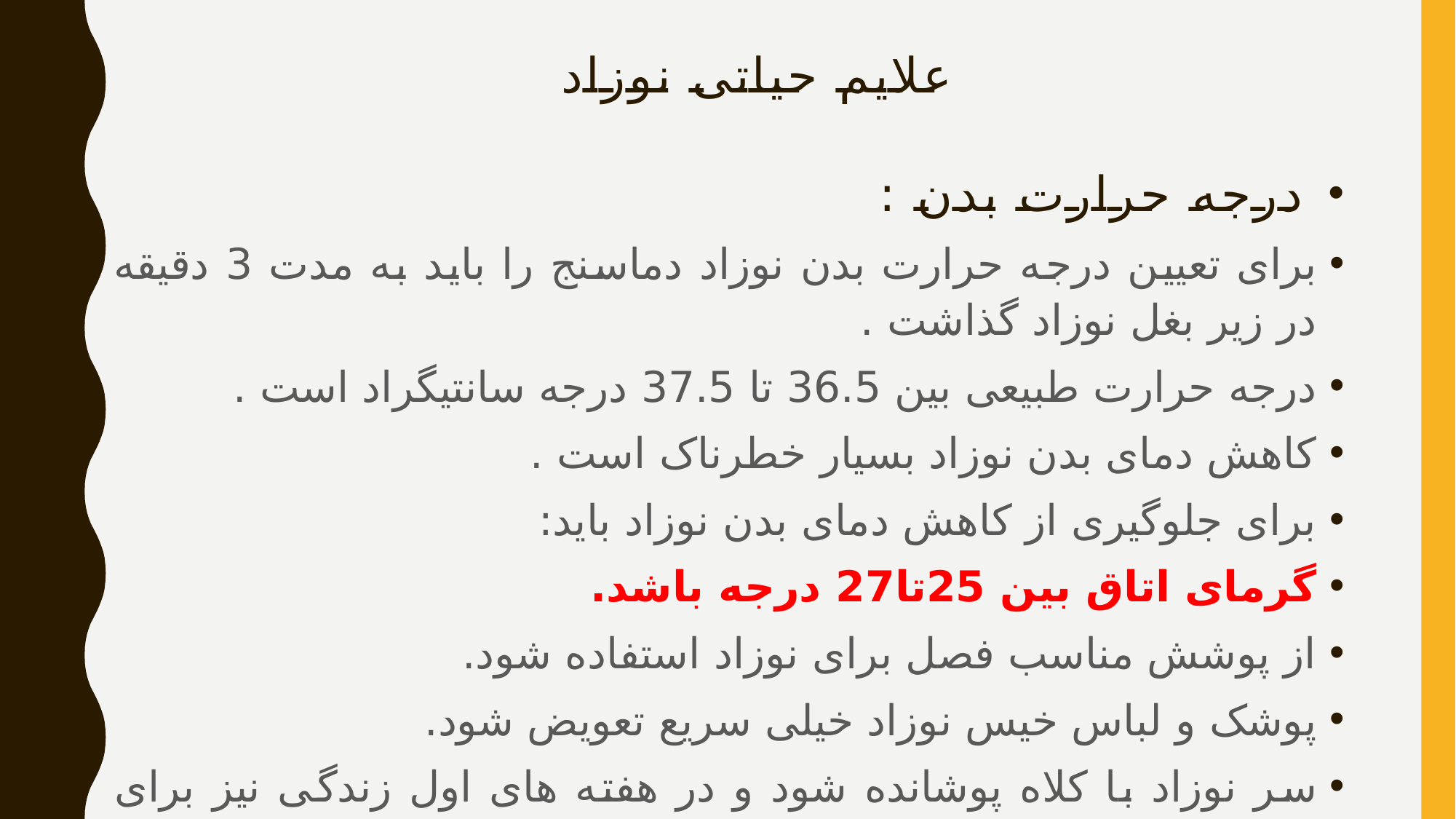

# علایم حیاتی نوزاد
 درجه حرارت بدن :
برای تعیین درجه حرارت بدن نوزاد دماسنج را باید به مدت 3 دقیقه در زیر بغل نوزاد گذاشت .
درجه حرارت طبیعی بین 36.5 تا 37.5 درجه سانتیگراد است .
کاهش دمای بدن نوزاد بسیار خطرناک است .
برای جلوگیری از کاهش دمای بدن نوزاد باید:
گرمای اتاق بین 25تا27 درجه باشد.
از پوشش مناسب فصل برای نوزاد استفاده شود.
پوشک و لباس خیس نوزاد خیلی سریع تعویض شود.
سر نوزاد با کلاه پوشانده شود و در هفته های اول زندگی نیز برای گرم نگه داشتن پاها از جوراب استفاده شود.